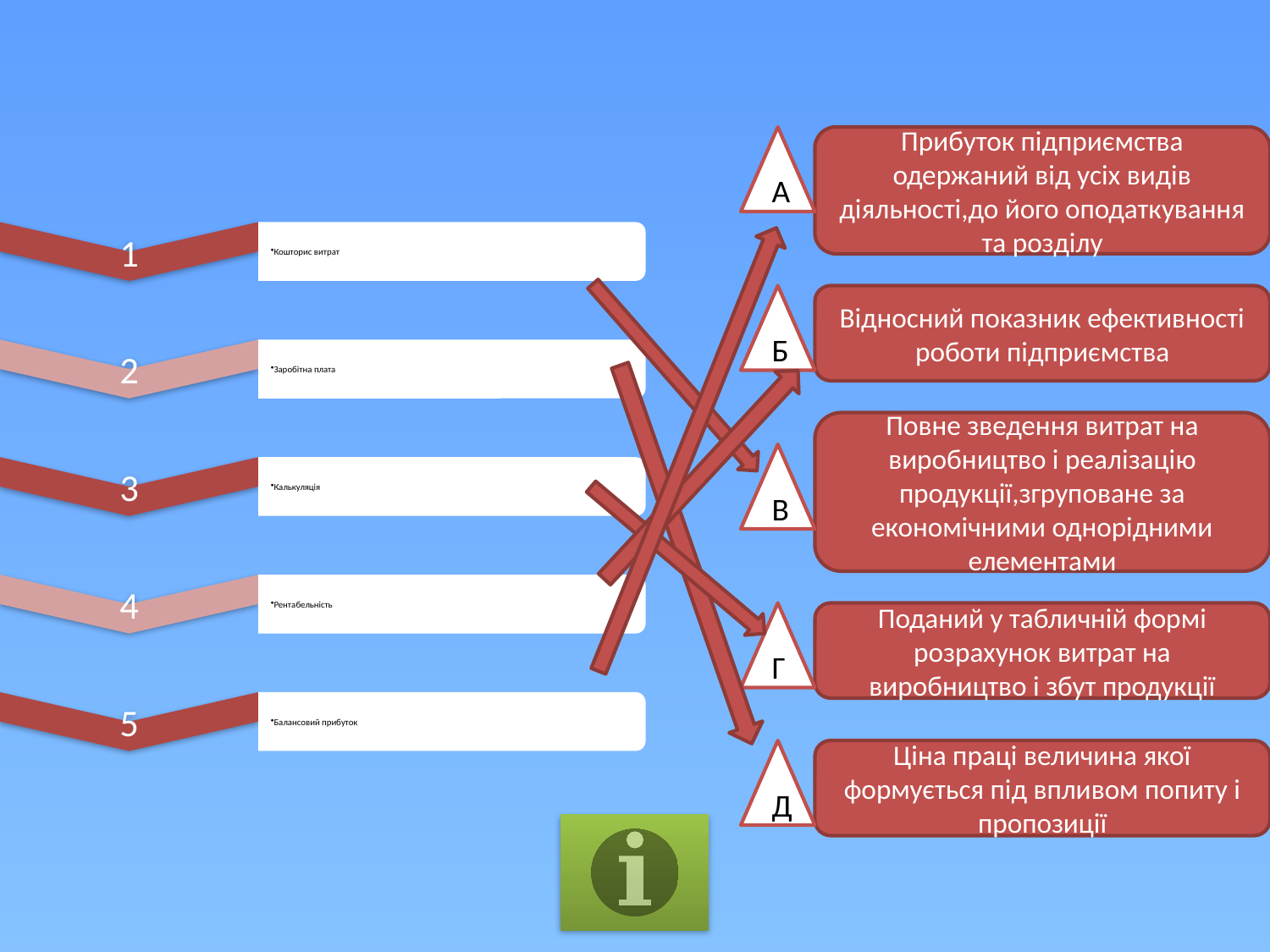

#
А
Прибуток підприємства одержаний від усіх видів діяльності,до його оподаткування та розділу
1
Кошторис витрат
2
Заробітна плата
3
Калькуляція
5
Балансовий прибуток
Рентабельність
4

Б
Відносний показник ефективності роботи підприємства

Повне зведення витрат на виробництво і реалізацію продукції,згруповане за економічними однорідними елементами

В

Г
Поданий у табличній формі розрахунок витрат на виробництво і збут продукції
Д
Ціна праці величина якої формується під впливом попиту і пропозиції